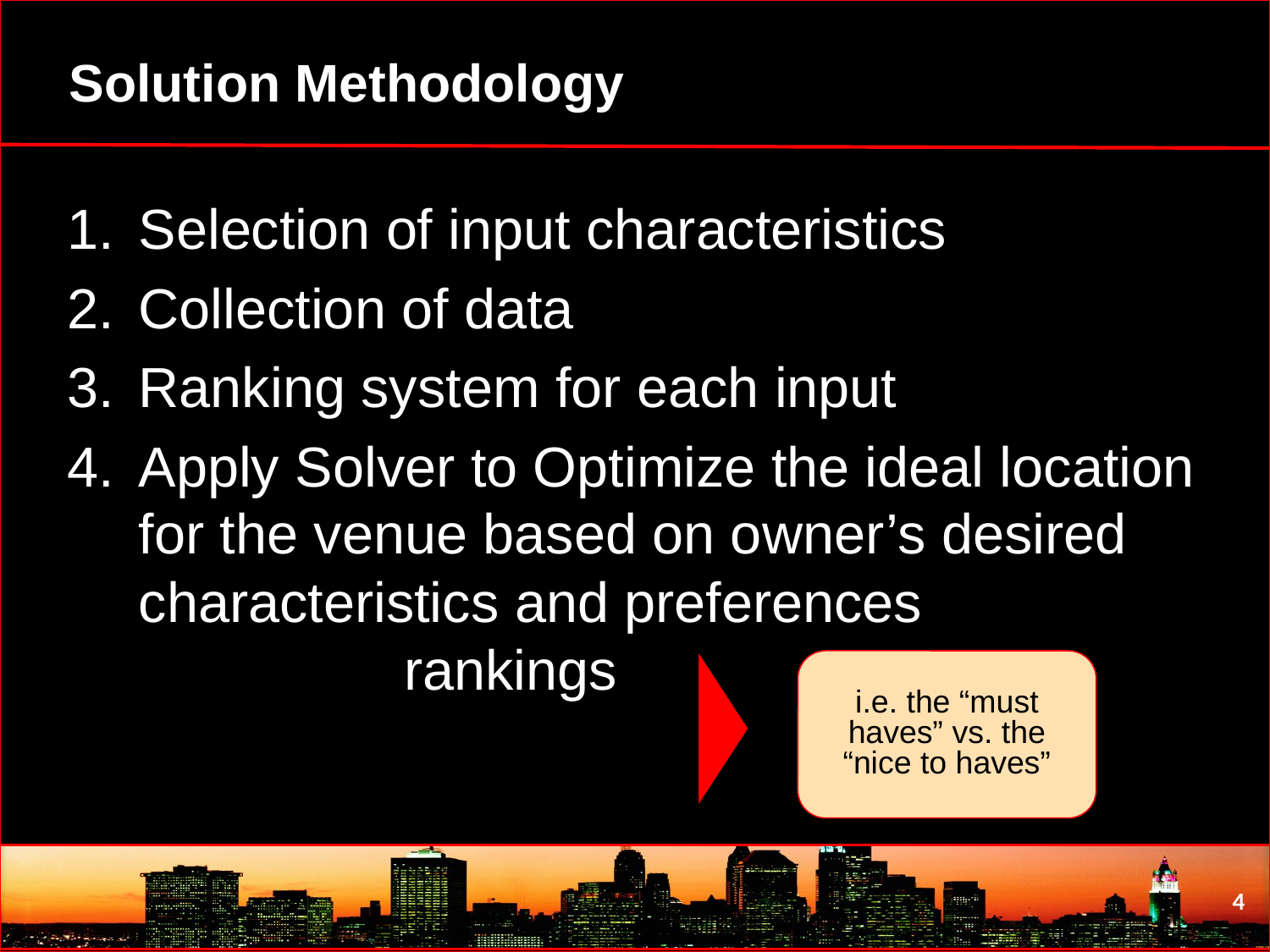

# Solution Methodology
Selection of input characteristics
Collection of data
Ranking system for each input
Apply Solver to Optimize the ideal location for the venue based on owner’s desired characteristics and preferences                                    rankings
i.e. the “must haves” vs. the “nice to haves”